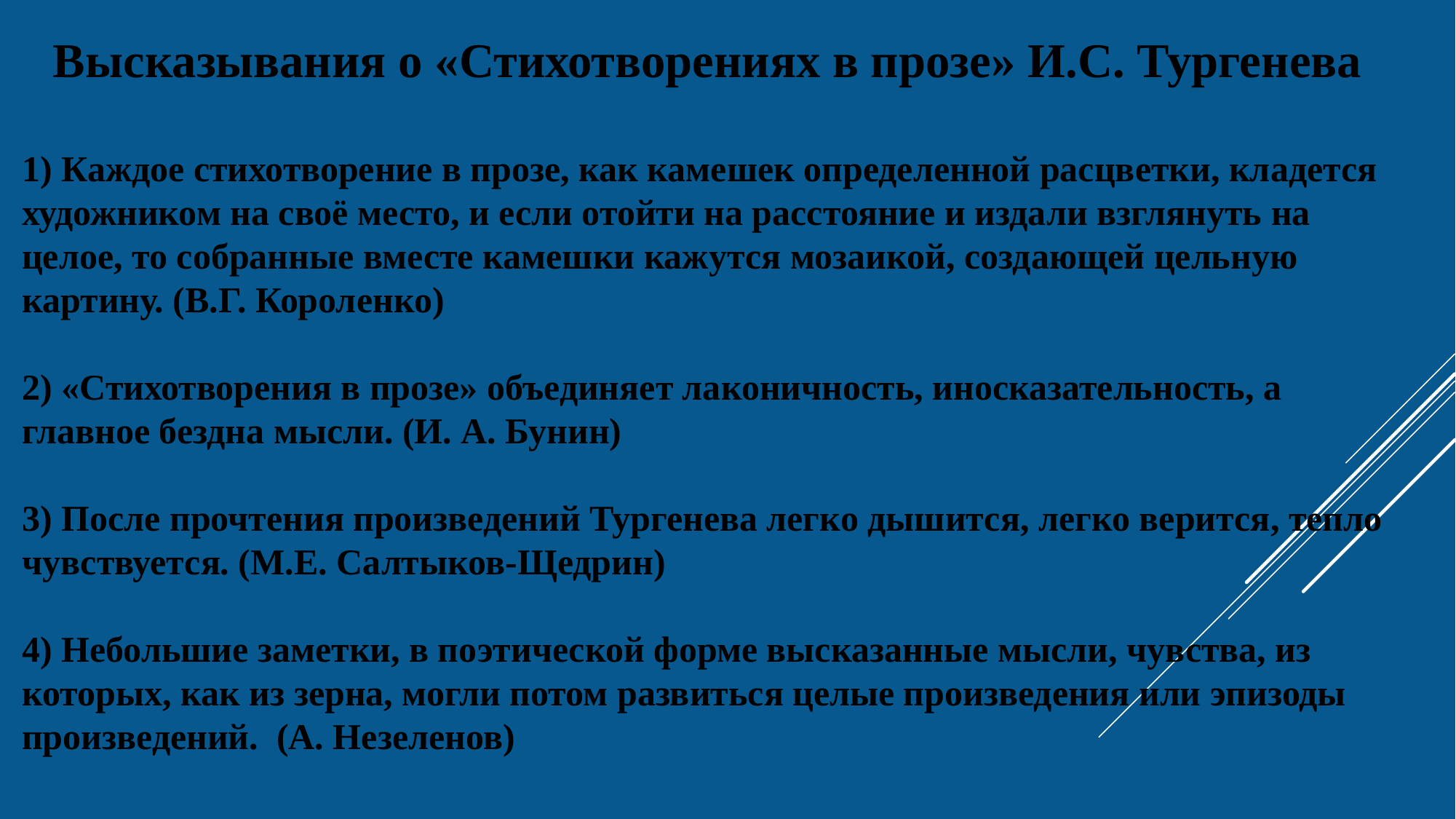

Высказывания о «Стихотворениях в прозе» И.С. Тургенева

1) Каждое стихотворение в прозе, как камешек определенной расцветки, кладется художником на своё место, и если отойти на расстояние и издали взглянуть на целое, то собранные вместе камешки кажутся мозаикой, создающей цельную картину. (В.Г. Короленко)

2) «Стихотворения в прозе» объединяет лаконичность, иносказательность, а главное бездна мысли. (И. А. Бунин)

3) После прочтения произведений Тургенева легко дышится, легко верится, тепло чувствуется. (М.Е. Салтыков-Щедрин)

4) Небольшие заметки, в поэтической форме высказанные мысли, чувства, из которых, как из зерна, могли потом развиться целые произведения или эпизоды произведений.  (А. Незеленов)